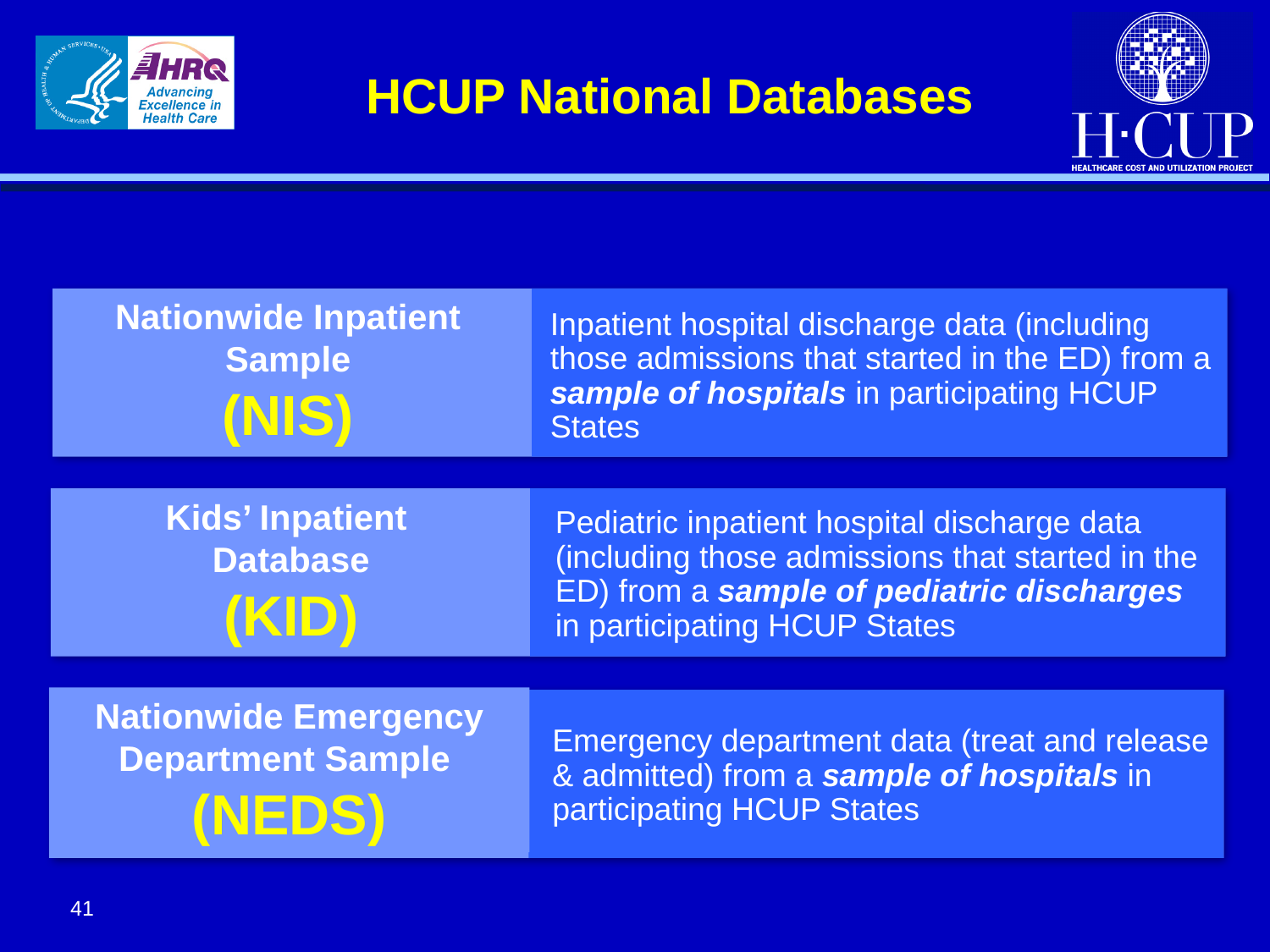

HCUP National Databases
Nationwide Inpatient Sample
(NIS)

Inpatient hospital discharge data (including those admissions that started in the ED) from a sample of hospitals in participating HCUP States

Kids’ Inpatient
Database
(KID)

Pediatric inpatient hospital discharge data (including those admissions that started in the ED) from a sample of pediatric discharges in participating HCUP States
Nationwide Emergency Department Sample
(NEDS)

Emergency department data (treat and release & admitted) from a sample of hospitals in participating HCUP States

41